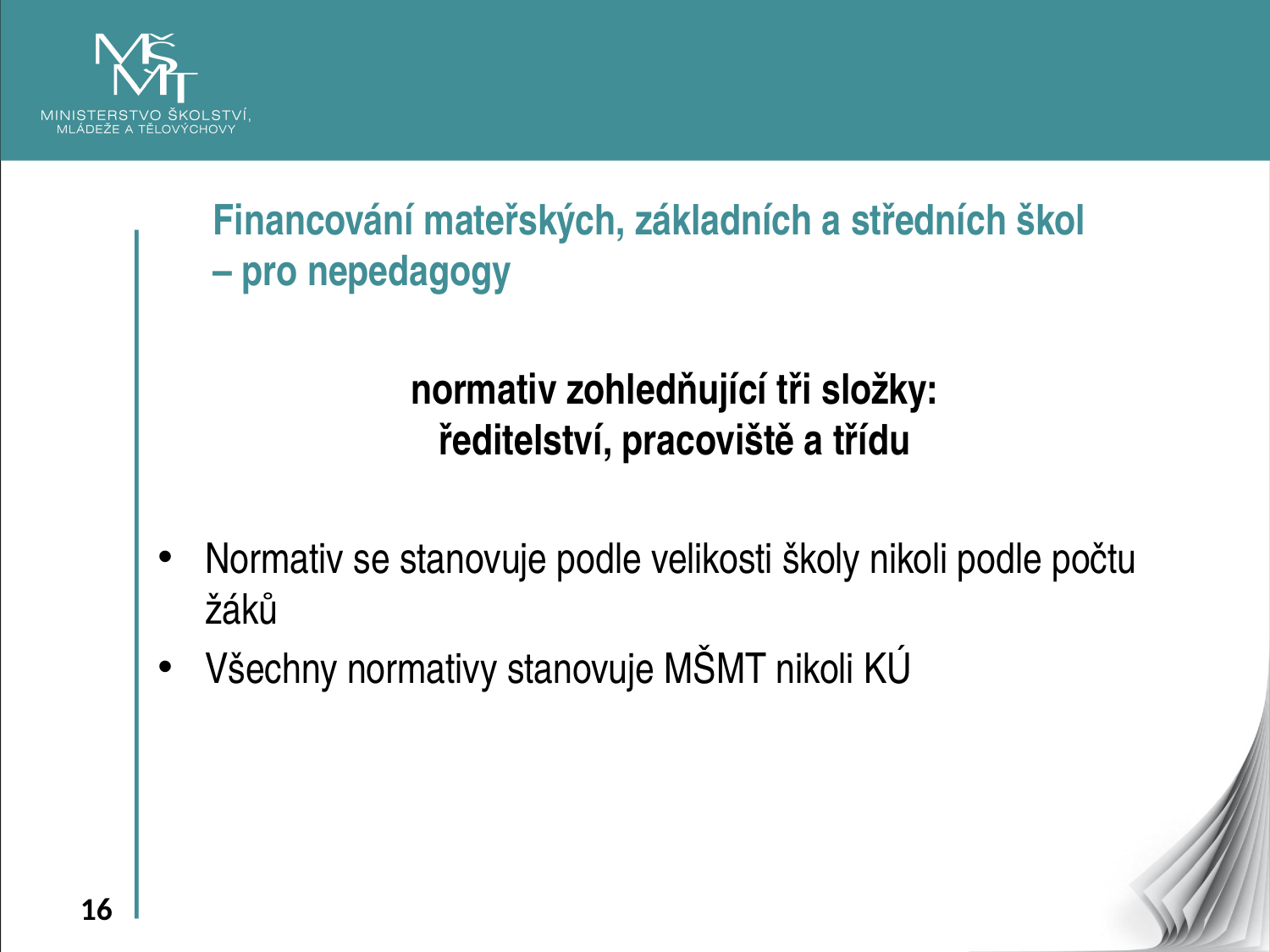

Financování mateřských, základních a středních škol
– pro nepedagogy

normativ zohledňující tři složky:
ředitelství, pracoviště a třídu

Normativ se stanovuje podle velikosti školy nikoli podle počtu žáků
Všechny normativy stanovuje MŠMT nikoli KÚ